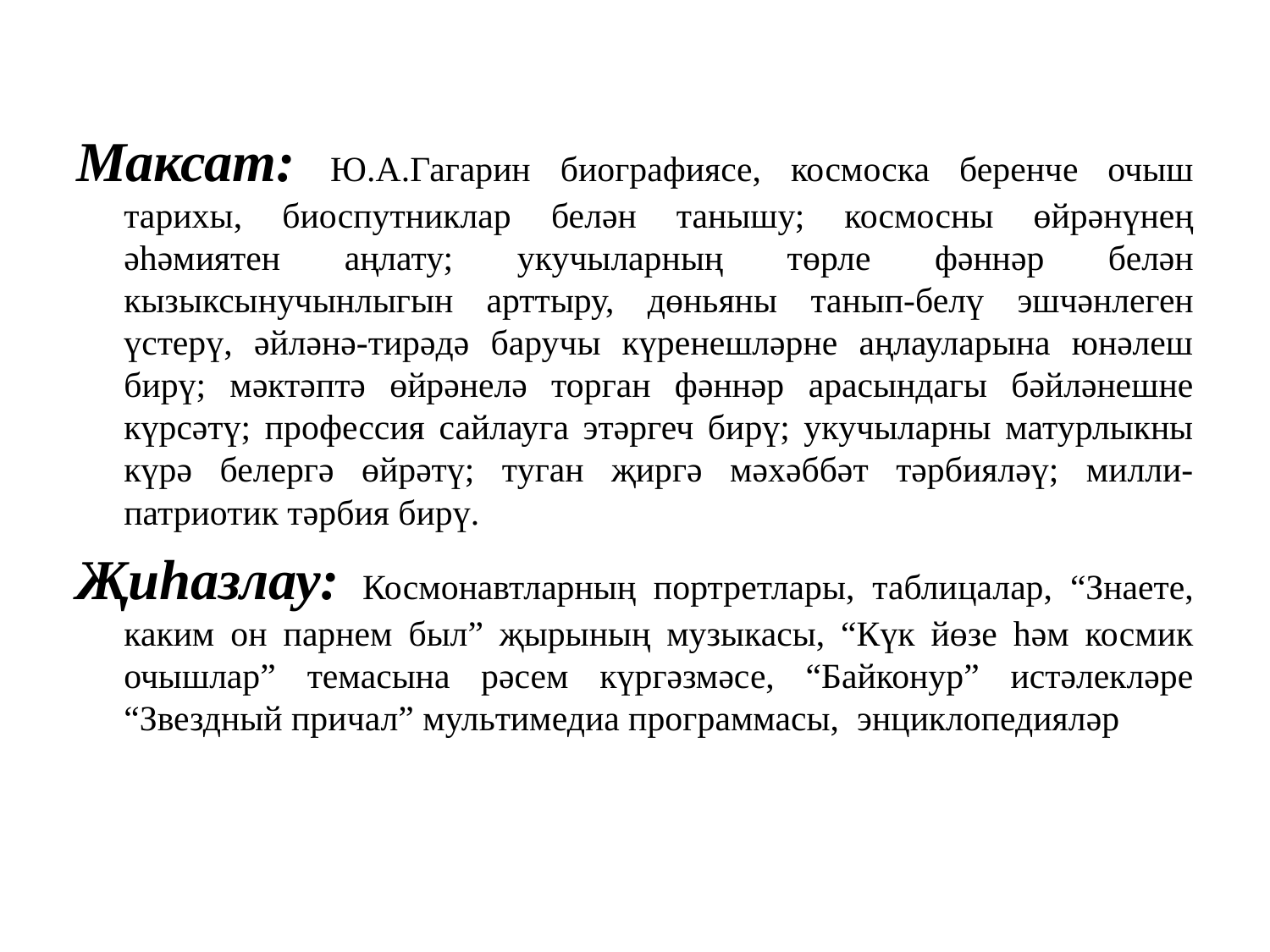

Максат: Ю.А.Гагарин биографиясе, космоска беренче очыш тарихы, биоспутниклар белән танышу; космосны өйрәнүнең әһәмиятен аңлату; укучыларның төрле фәннәр белән кызыксынучынлыгын арттыру, дөньяны танып-белү эшчәнлеген үстерү, әйләнә-тирәдә баручы күренешләрне аңлауларына юнәлеш бирү; мәктәптә өйрәнелә торган фәннәр арасындагы бәйләнешне күрсәтү; профессия сайлауга этәргеч бирү; укучыларны матурлыкны күрә белергә өйрәтү; туган җиргә мәхәббәт тәрбияләү; милли-патриотик тәрбия бирү.
Җиһазлау: Космонавтларның портретлары, таблицалар, “Знаете, каким он парнем был” җырының музыкасы, “Күк йөзе һәм космик очышлар” темасына рәсем күргәзмәсе, “Байконур” истәлекләре “Звездный причал” мультимедиа программасы,  энциклопедияләр